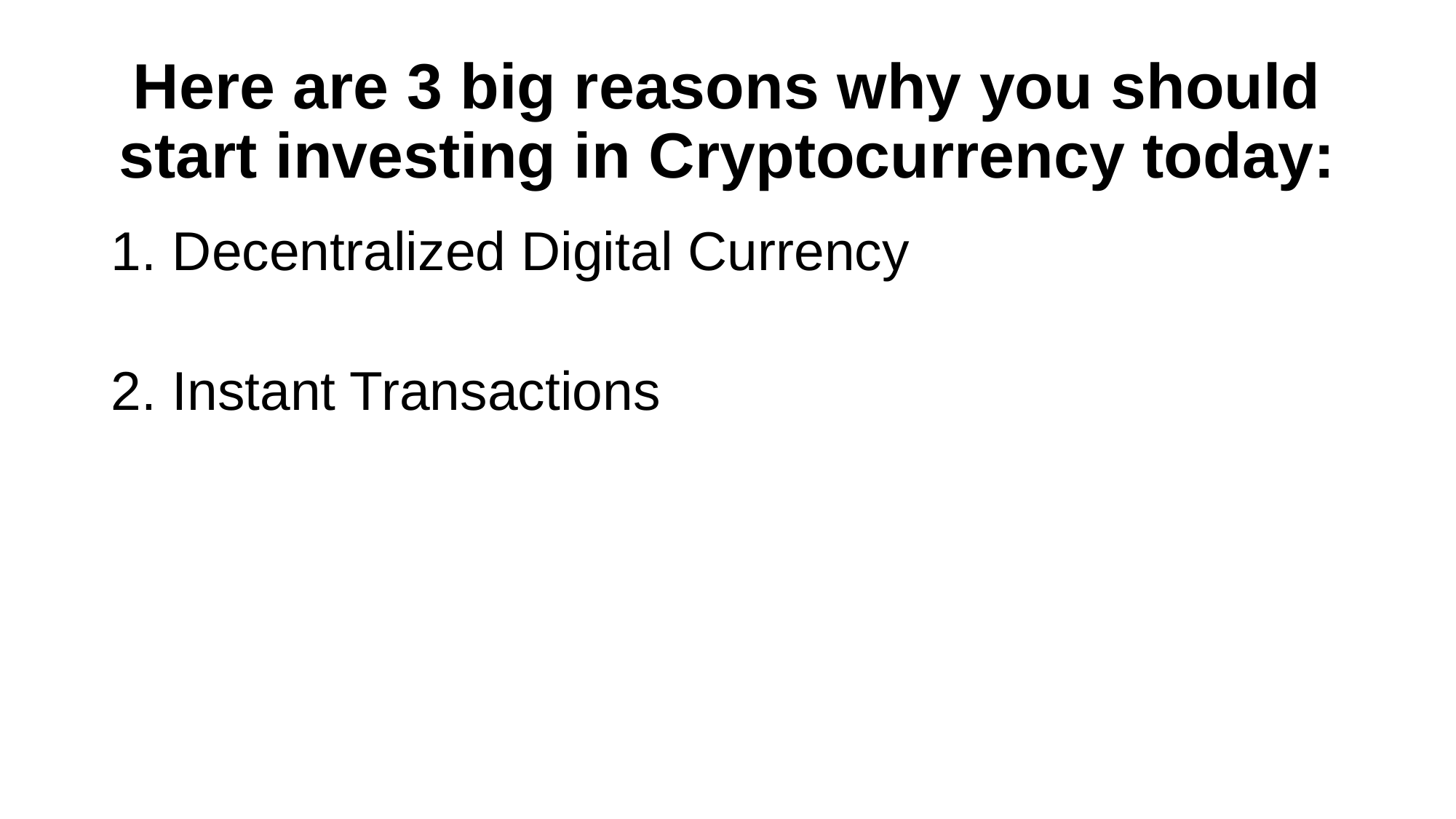

# Here are 3 big reasons why you should start investing in Cryptocurrency today:
Decentralized Digital Currency
Instant Transactions